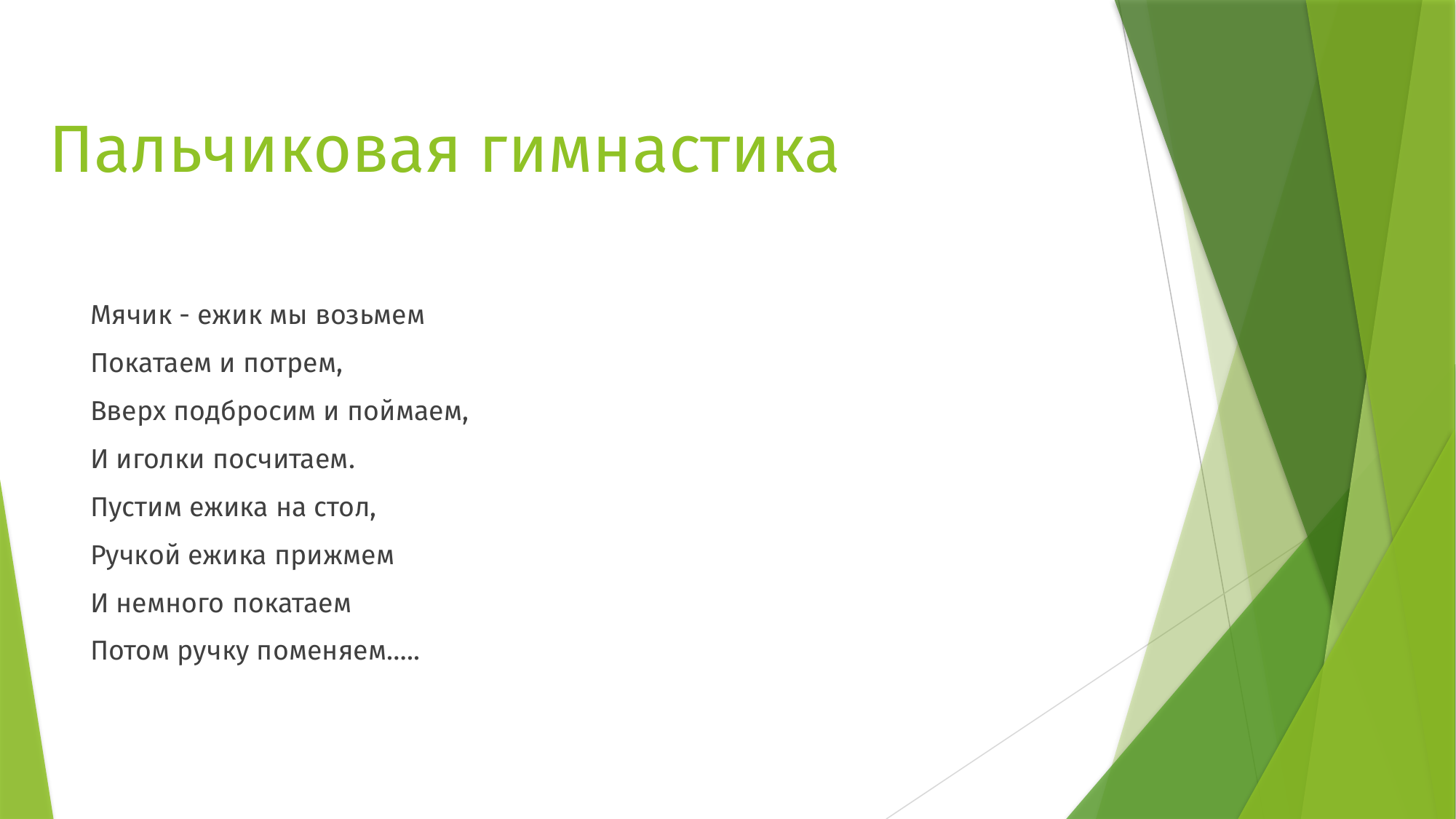

# Пальчиковая гимнастика
Мячик - ежик мы возьмем
Покатаем и потрем,
Вверх подбросим и поймаем,
И иголки посчитаем.
Пустим ежика на стол,
Ручкой ежика прижмем
И немного покатаем
Потом ручку поменяем…..